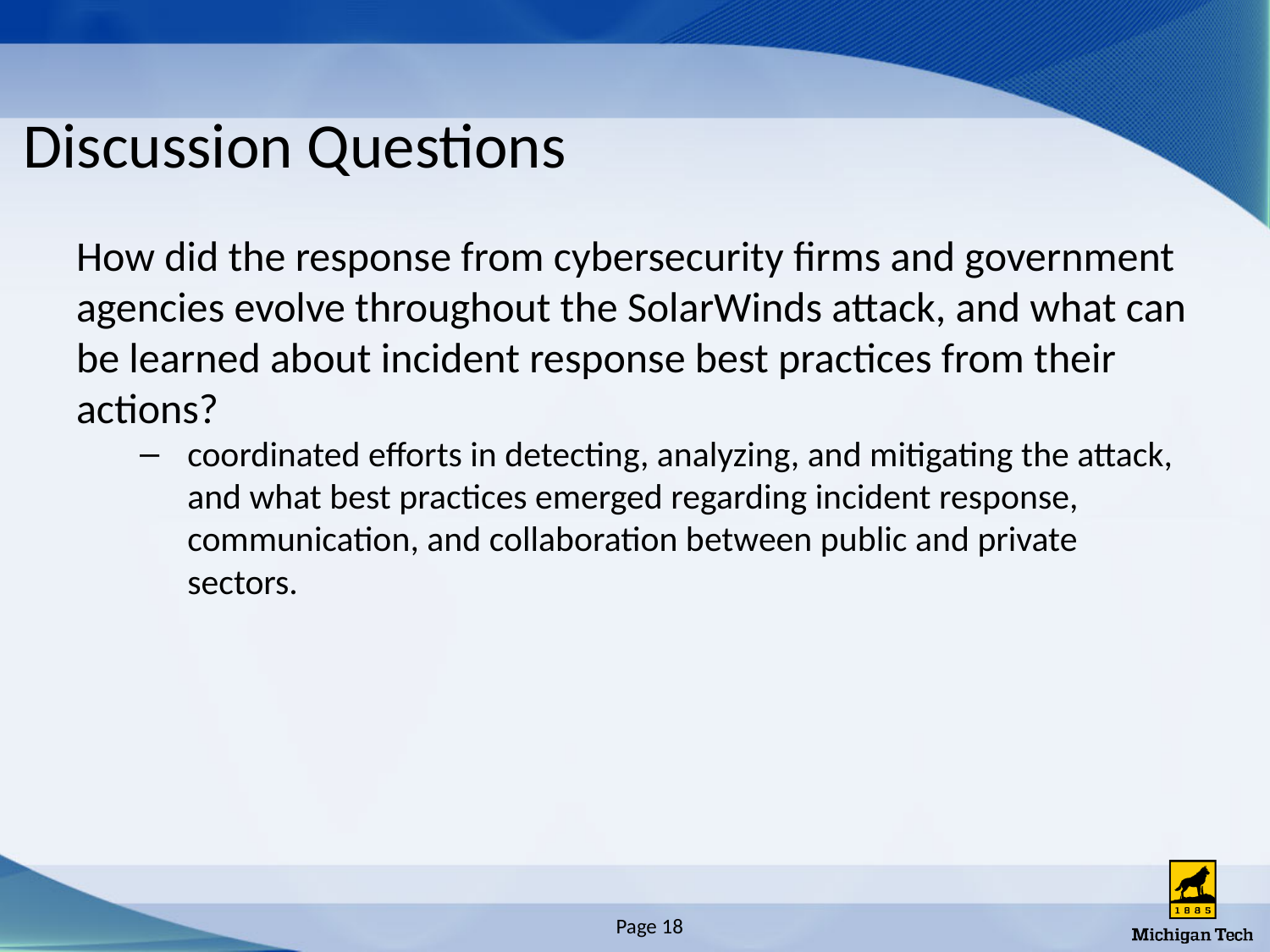

# Discussion Questions
How did the response from cybersecurity firms and government agencies evolve throughout the SolarWinds attack, and what can be learned about incident response best practices from their actions?
coordinated efforts in detecting, analyzing, and mitigating the attack, and what best practices emerged regarding incident response, communication, and collaboration between public and private sectors.